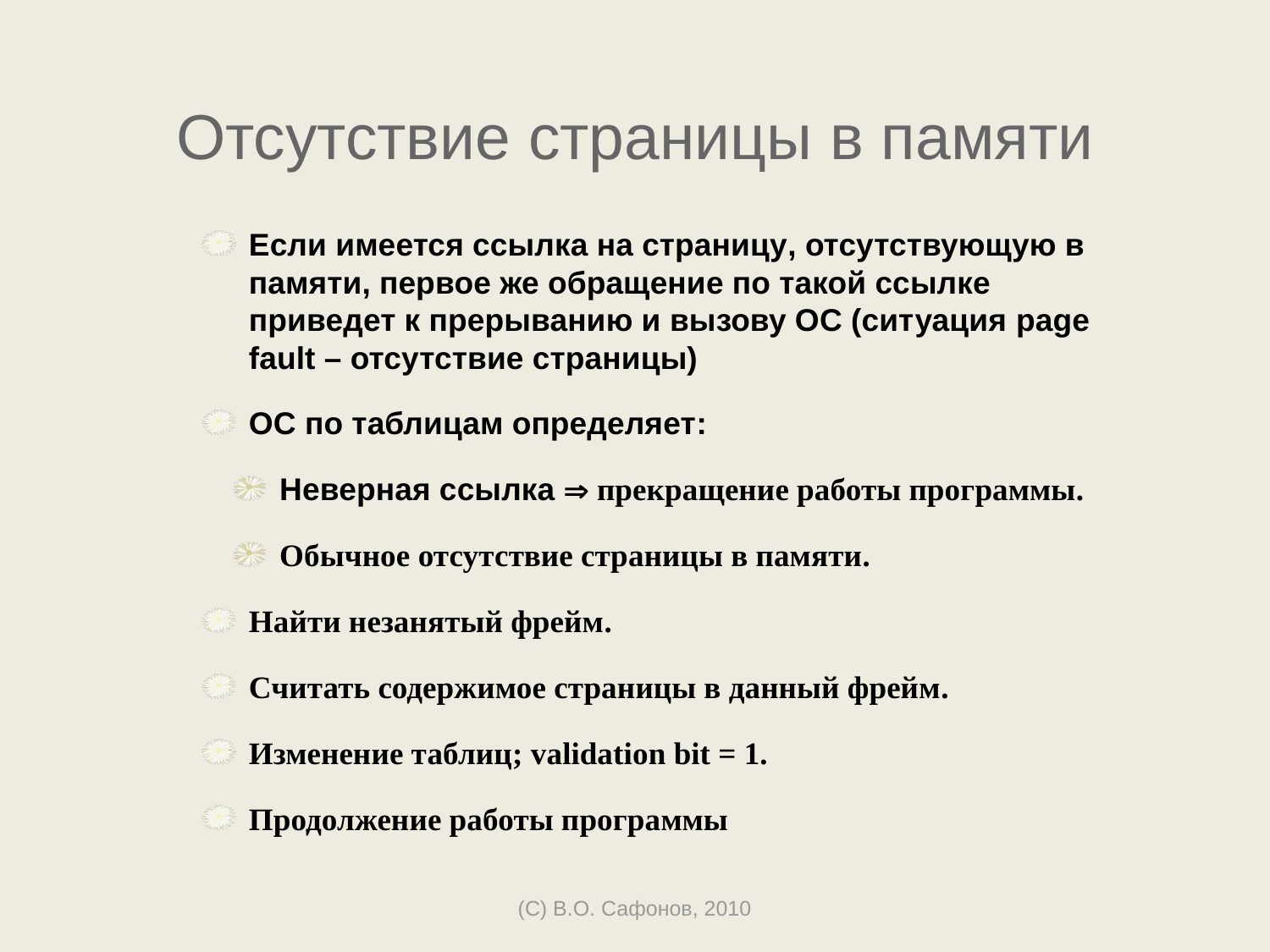

# Отсутствие страницы в памяти
Если имеется ссылка на страницу, отсутствующую в памяти, первое же обращение по такой ссылке приведет к прерыванию и вызову ОС (ситуация page fault – отсутствие страницы)
ОС по таблицам определяет:
Неверная ссылка ⇒ прекращение работы программы.
Обычное отсутствие страницы в памяти.
Найти незанятый фрейм.
Считать содержимое страницы в данный фрейм.
Изменение таблиц; validation bit = 1.
Продолжение работы программы

(C) В.О. Сафонов, 2010